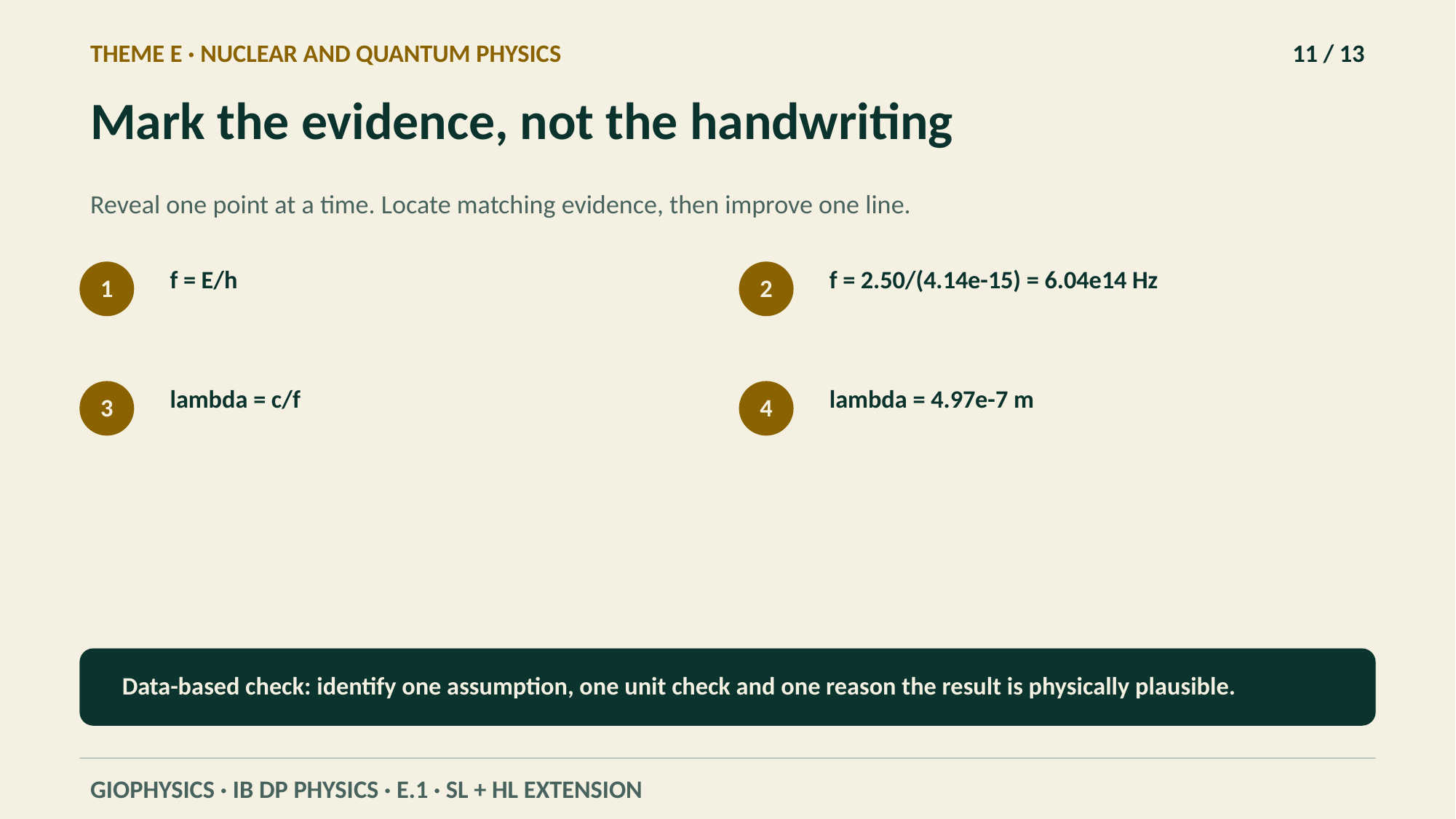

THEME E · NUCLEAR AND QUANTUM PHYSICS
11 / 13
Mark the evidence, not the handwriting
Reveal one point at a time. Locate matching evidence, then improve one line.
f = E/h
f = 2.50/(4.14e-15) = 6.04e14 Hz

1
2
lambda = c/f
lambda = 4.97e-7 m

3
4

Data-based check: identify one assumption, one unit check and one reason the result is physically plausible.

GIOPHYSICS · IB DP PHYSICS · E.1 · SL + HL EXTENSION